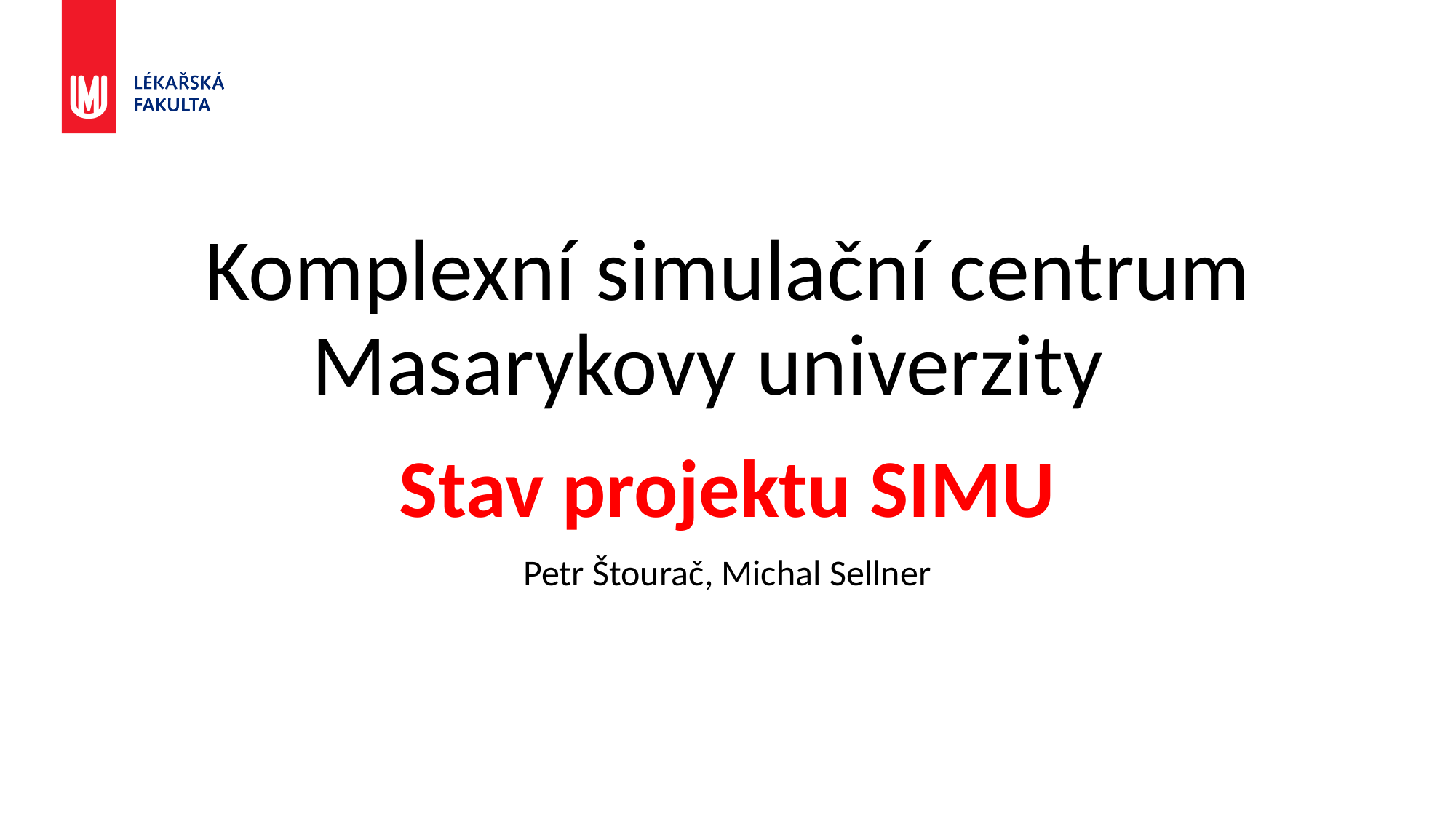

# Komplexní simulační centrum Masarykovy univerzity
Stav projektu SIMU
Petr Štourač, Michal Sellner